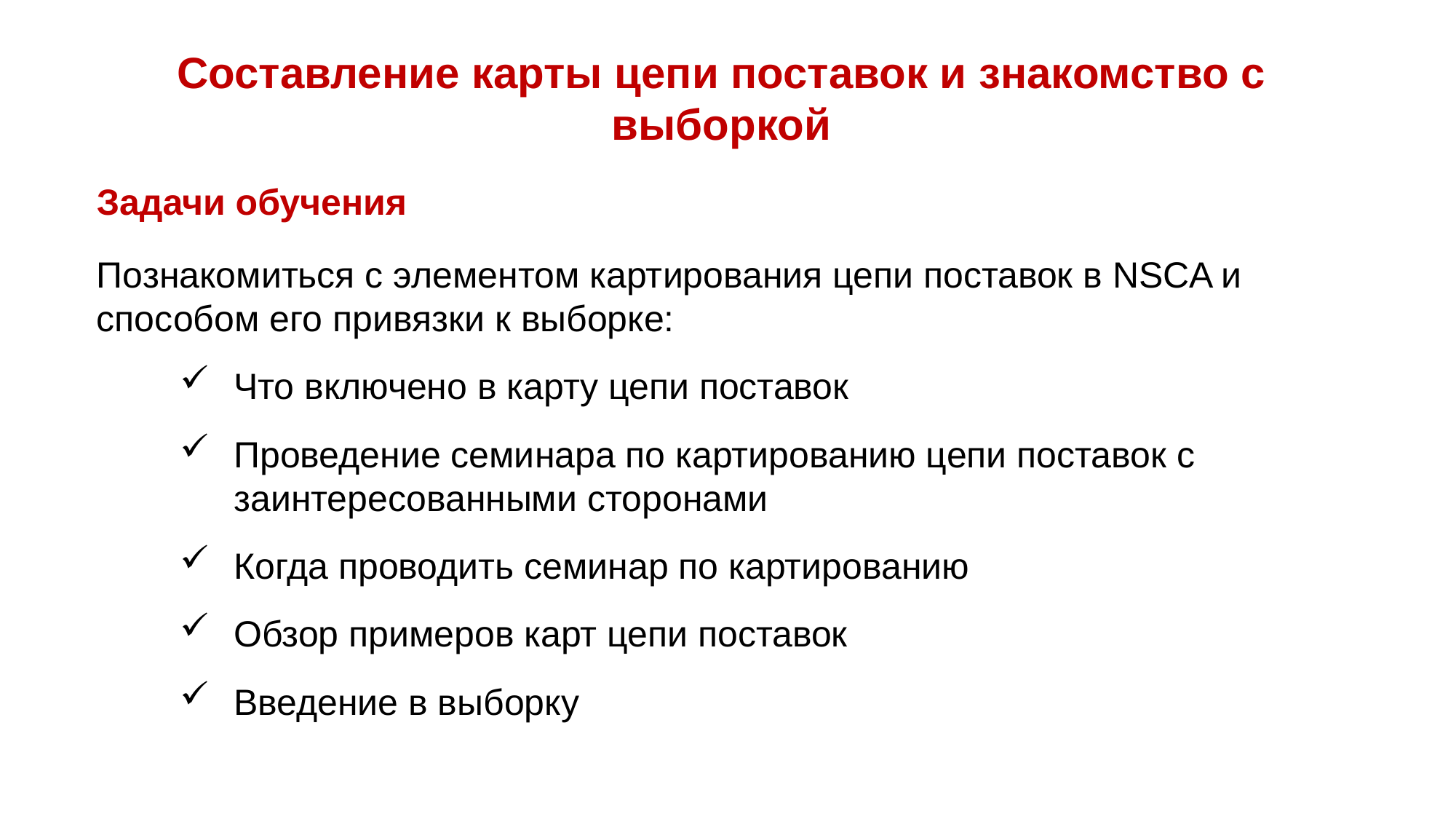

# Составление карты цепи поставок и знакомство c выборкой
Задачи обучения

Познакомиться с элементом картирования цепи поставок в NSCA и способом его привязки к выборке:
Что включено в карту цепи поставок
Проведение семинара по картированию цепи поставок с заинтересованными сторонами
Когда проводить семинар по картированию
Обзор примеров карт цепи поставок
Введение в выборку